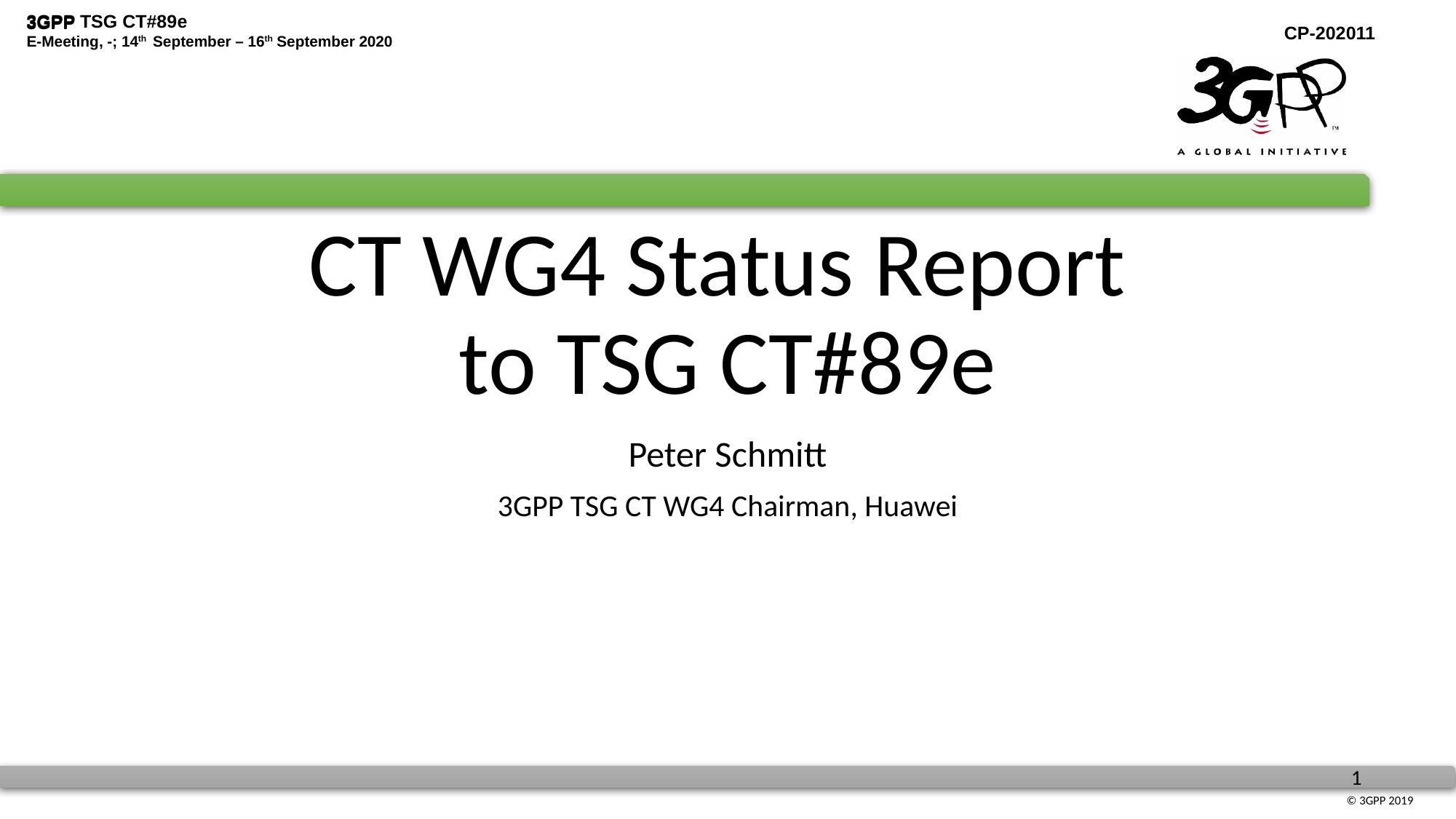

# CT WG4 Status Report to TSG CT#89e
Peter Schmitt
3GPP TSG CT WG4 Chairman, Huawei